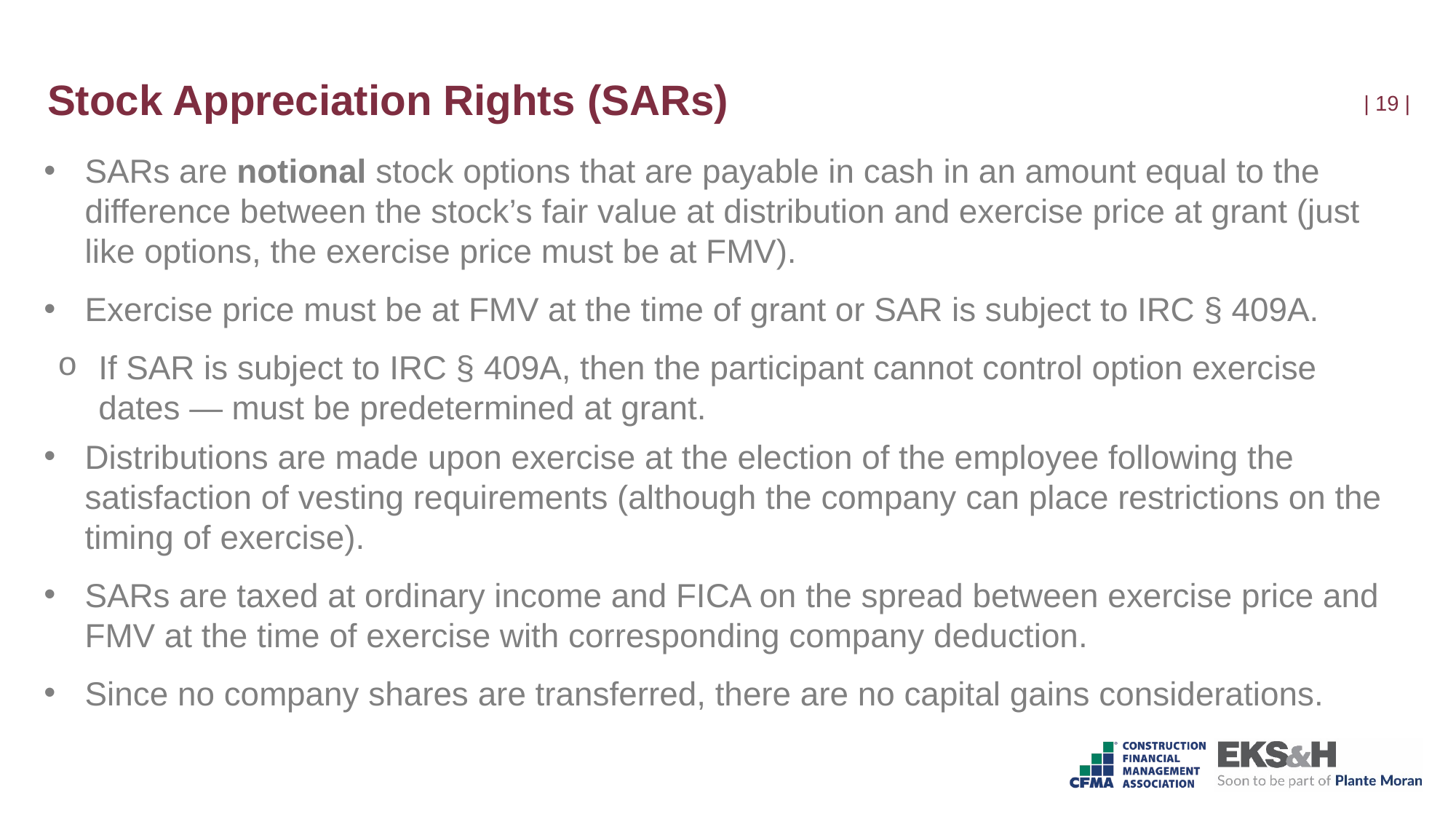

# Stock Appreciation Rights (SARs)
| 19 |
SARs are notional stock options that are payable in cash in an amount equal to the difference between the stock’s fair value at distribution and exercise price at grant (just like options, the exercise price must be at FMV).
Exercise price must be at FMV at the time of grant or SAR is subject to IRC § 409A.
If SAR is subject to IRC § 409A, then the participant cannot control option exercise dates — must be predetermined at grant.
Distributions are made upon exercise at the election of the employee following the satisfaction of vesting requirements (although the company can place restrictions on the timing of exercise).
SARs are taxed at ordinary income and FICA on the spread between exercise price and FMV at the time of exercise with corresponding company deduction.
Since no company shares are transferred, there are no capital gains considerations.